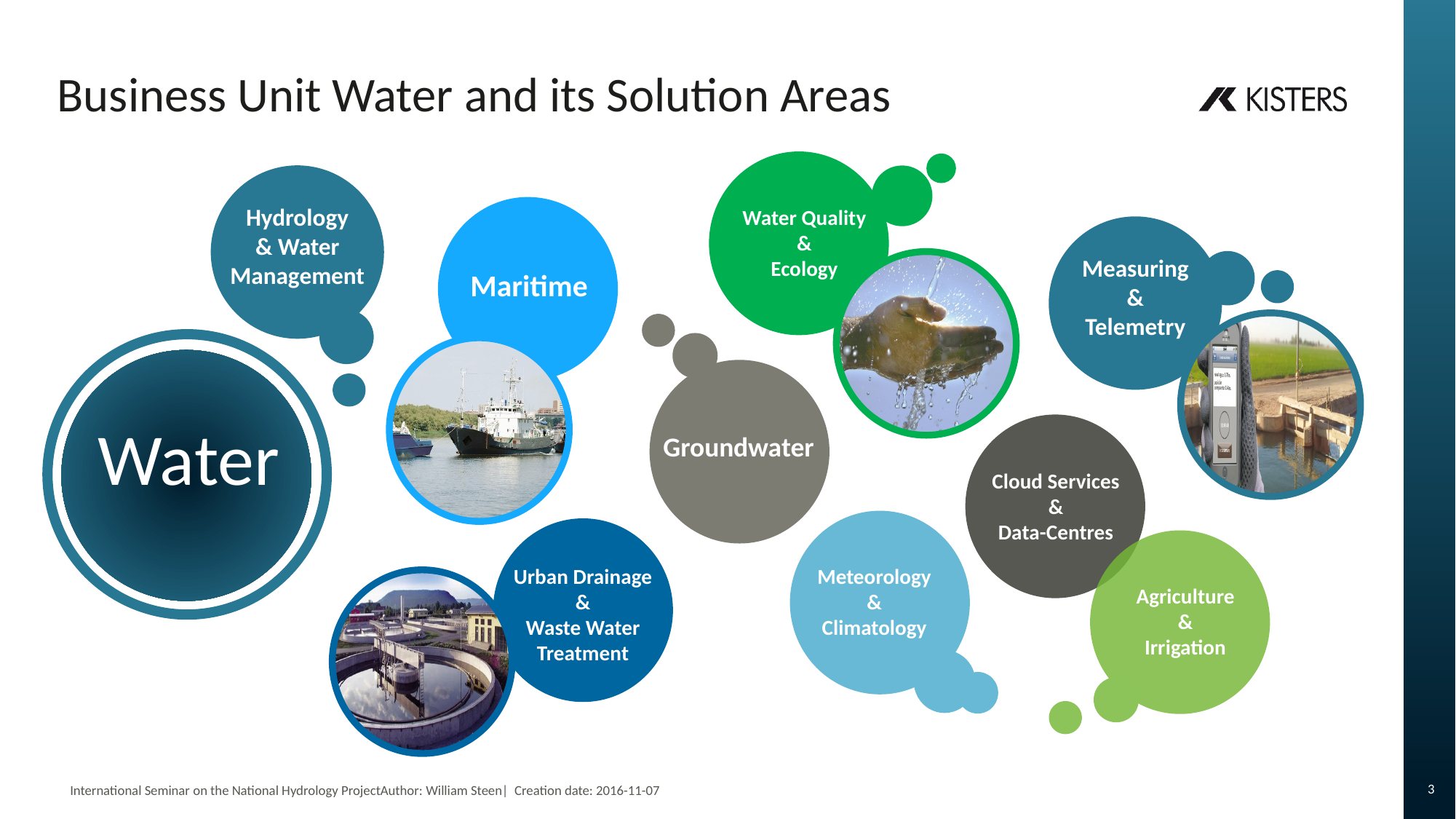

# Business Unit Water and its Solution Areas

Hydrology
& Water
Management

Water Quality
&
Ecology

Measuring
&
Telemetry

Maritime

Groundwater
Cloud Services
&
Data-Centres
Water

Urban Drainage
&
Waste Water
Treatment
Meteorology
&
Climatology

Agriculture
&
Irrigation

3